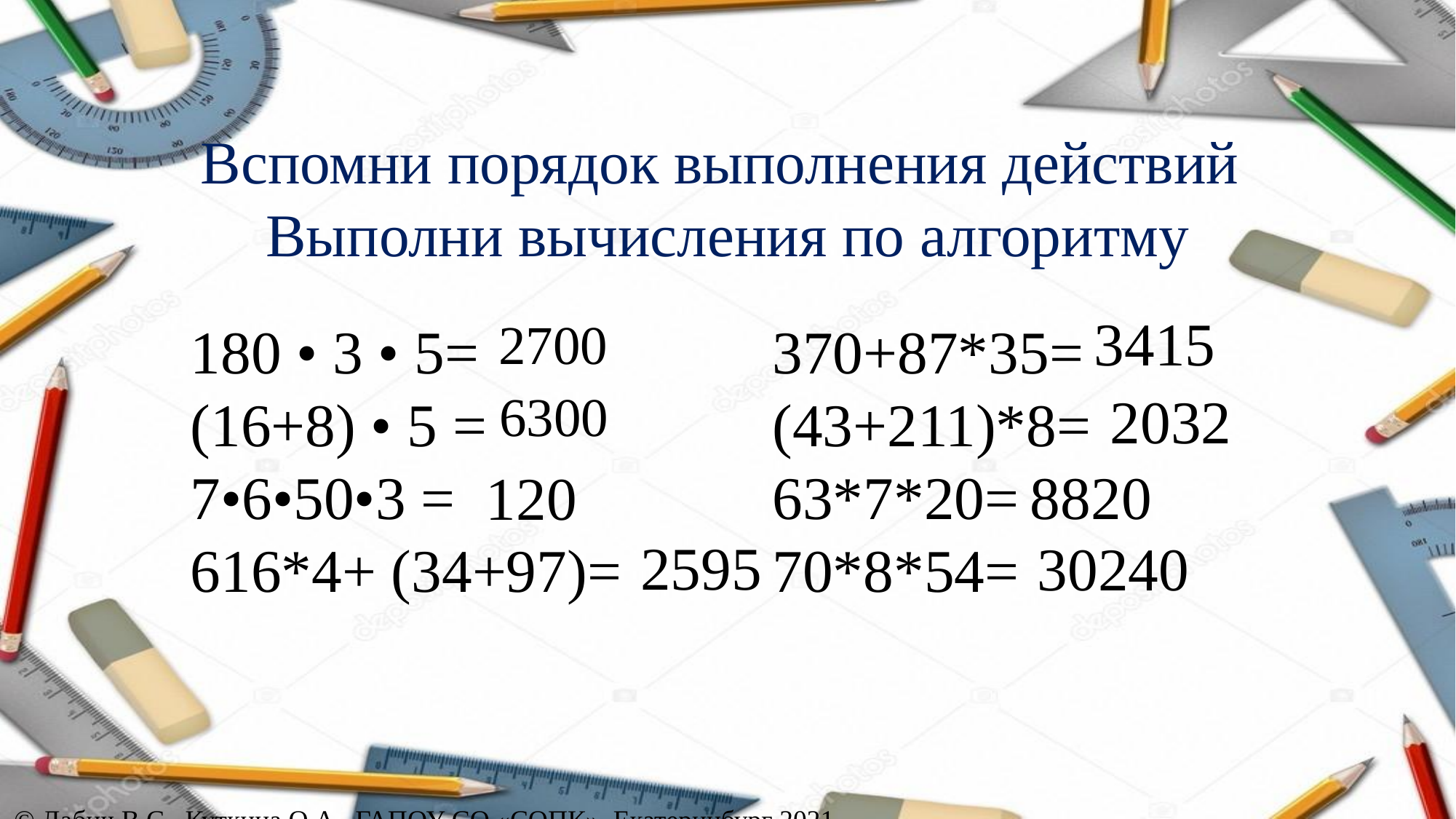

Вспомни порядок выполнения действий
Выполни вычисления по алгоритму
3415
2700
180 • 3 • 5=
(16+8) • 5 =
7•6•50•3 =
616*4+ (34+97)=

370+87*35=
(43+211)*8=
63*7*20=
70*8*54=
6300
2032
8820
120
2595
30240
© Лабич В.С., Куткина О.А., ГАПОУ СО «СОПК», Екатеринбург 2021